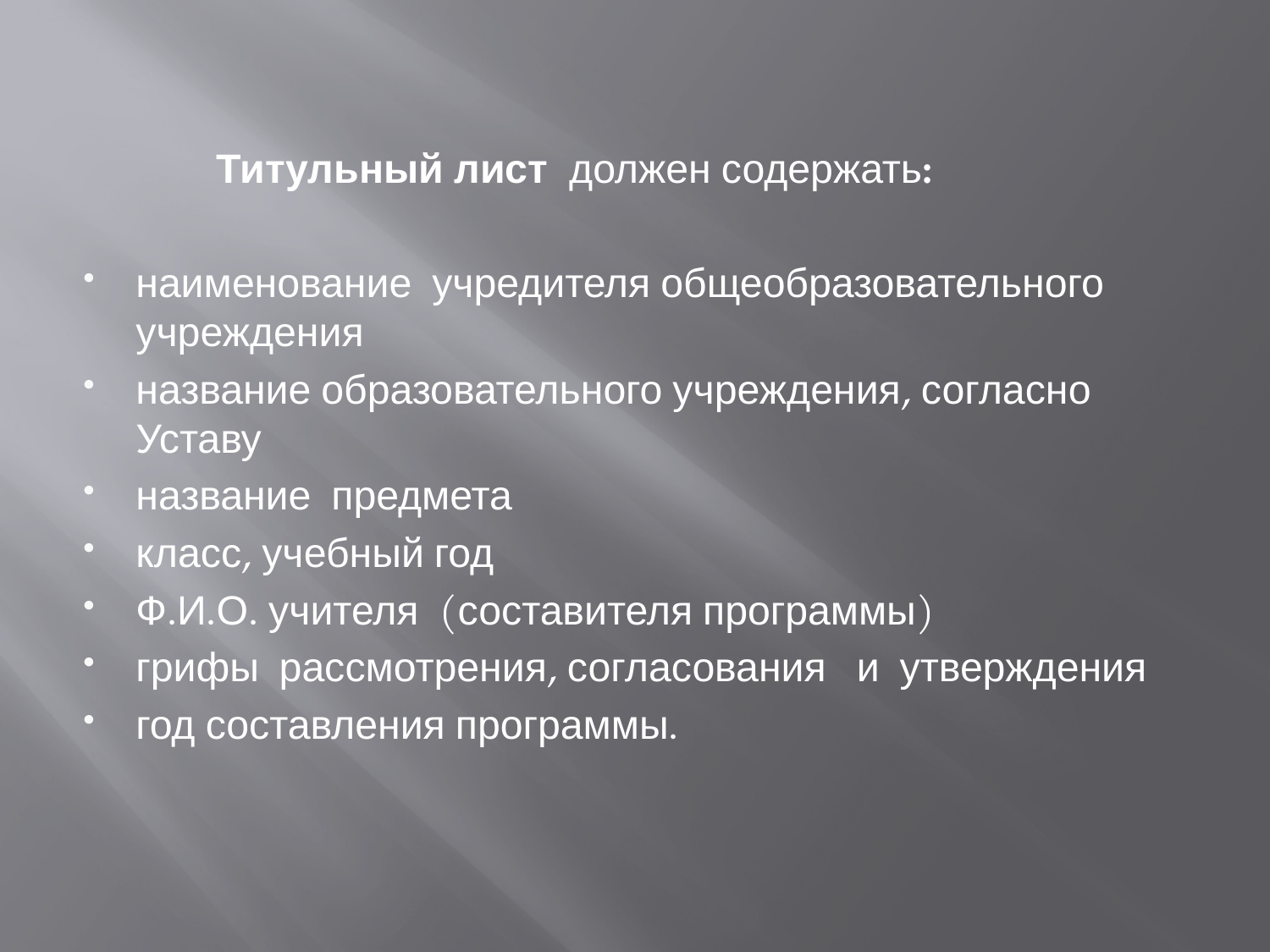

Титульный лист  должен содержать:

наименование  учредителя общеобразовательного учреждения
название образовательного учреждения, согласно Уставу
название  предмета
класс, учебный год
Ф.И.О. учителя  (составителя программы)
грифы  рассмотрения, согласования   и  утверждения
год составления программы.